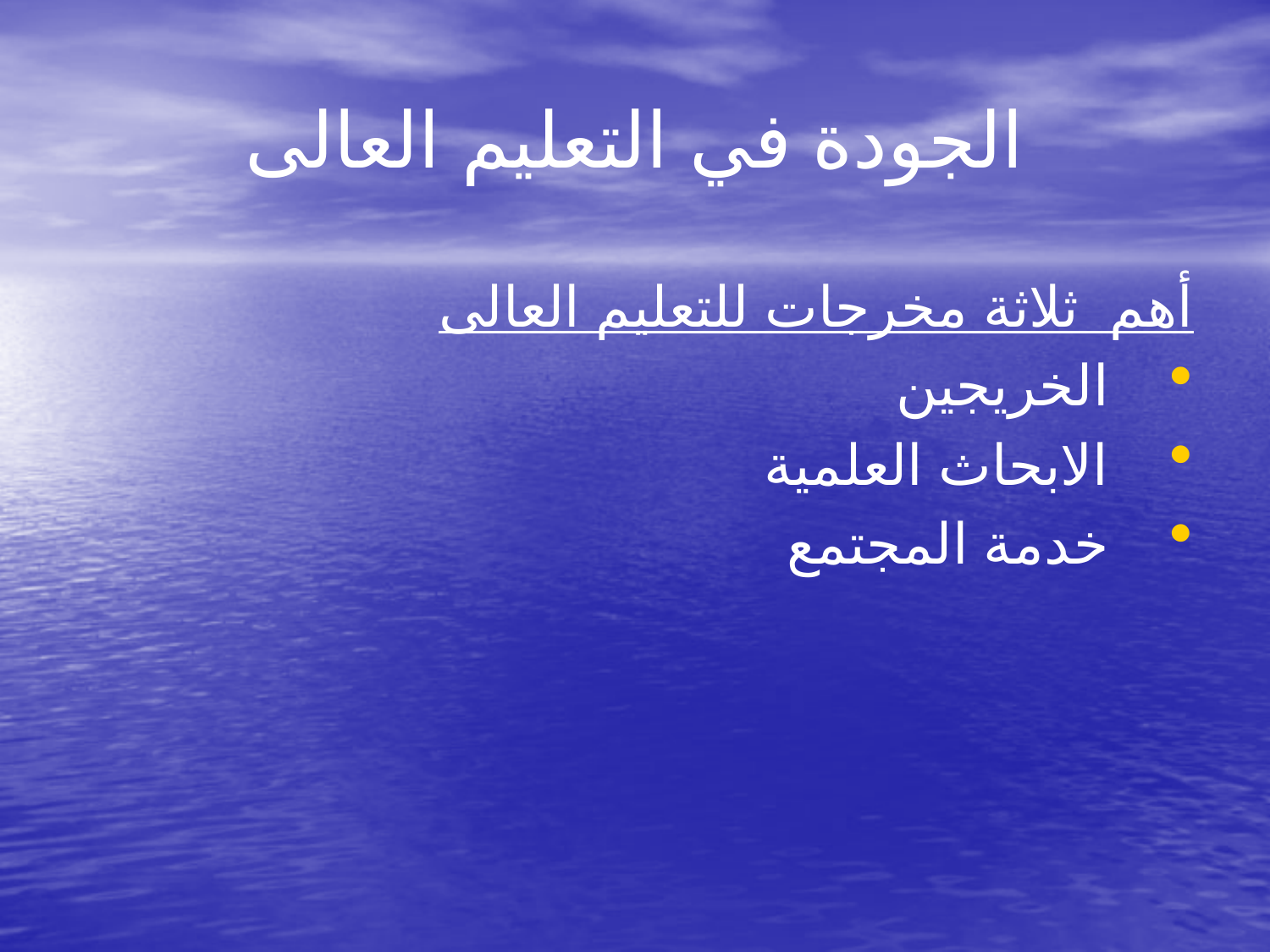

# الجودة في التعليم العالى
أهم  ثلاثة مخرجات للتعليم العالى
الخريجين
الابحاث العلمية
خدمة المجتمع